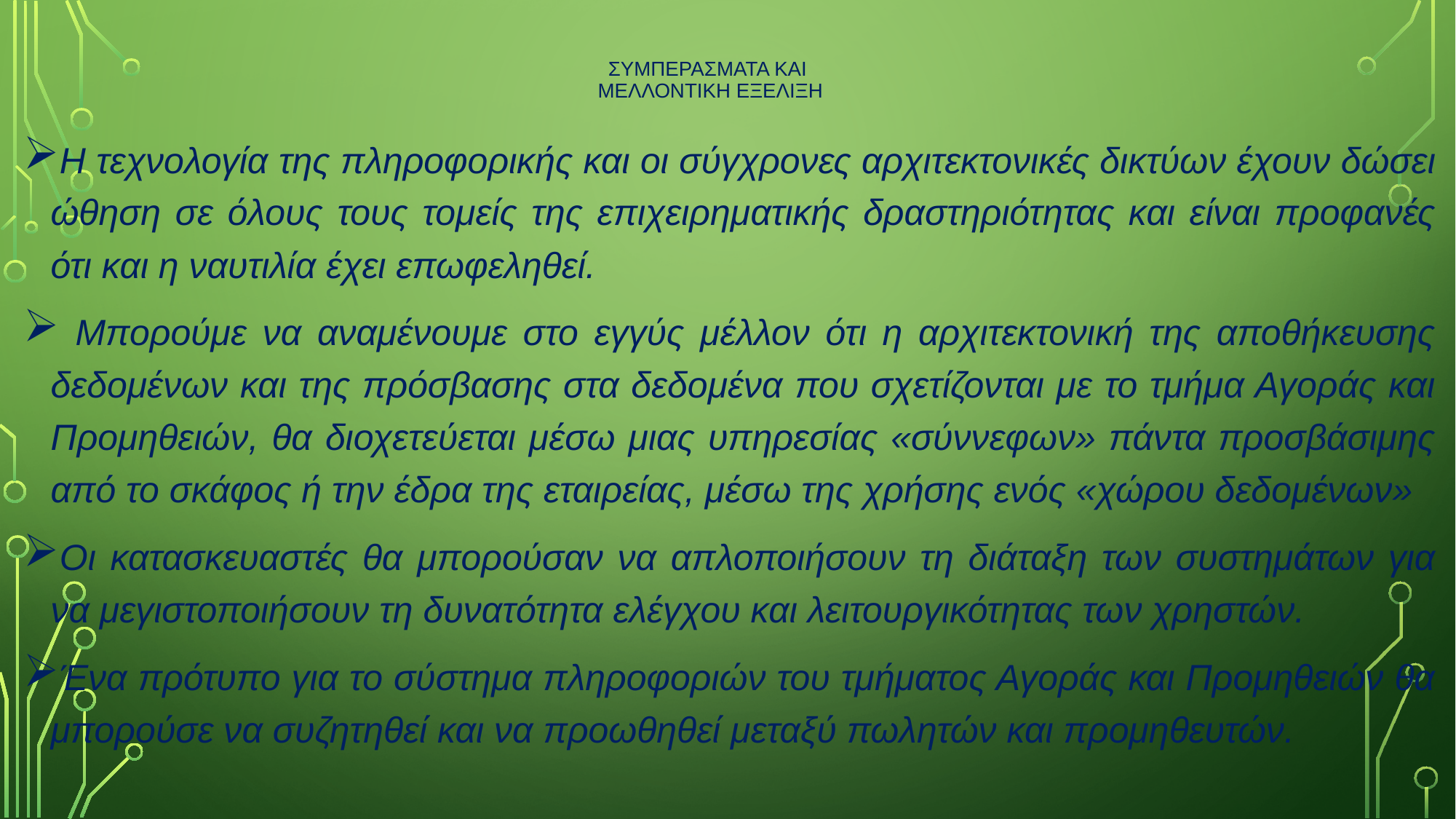

# ΣΥΜΠΕΡΑΣΜΑΤΑ ΚΑΙ ΜΕΛΛΟΝΤΙΚΗ ΕΞΕΛΙΞΗ
Η τεχνολογία της πληροφορικής και οι σύγχρονες αρχιτεκτονικές δικτύων έχουν δώσει ώθηση σε όλους τους τομείς της επιχειρηματικής δραστηριότητας και είναι προφανές ότι και η ναυτιλία έχει επωφεληθεί.
 Μπορούμε να αναμένουμε στο εγγύς μέλλον ότι η αρχιτεκτονική της αποθήκευσης δεδομένων και της πρόσβασης στα δεδομένα που σχετίζονται με το τμήμα Αγοράς και Προμηθειών, θα διοχετεύεται μέσω μιας υπηρεσίας «σύννεφων» πάντα προσβάσιμης από το σκάφος ή την έδρα της εταιρείας, μέσω της χρήσης ενός «χώρου δεδομένων»
Οι κατασκευαστές θα μπορούσαν να απλοποιήσουν τη διάταξη των συστημάτων για να μεγιστοποιήσουν τη δυνατότητα ελέγχου και λειτουργικότητας των χρηστών.
Ένα πρότυπο για το σύστημα πληροφοριών του τμήματος Αγοράς και Προμηθειών θα μπορούσε να συζητηθεί και να προωθηθεί μεταξύ πωλητών και προμηθευτών.